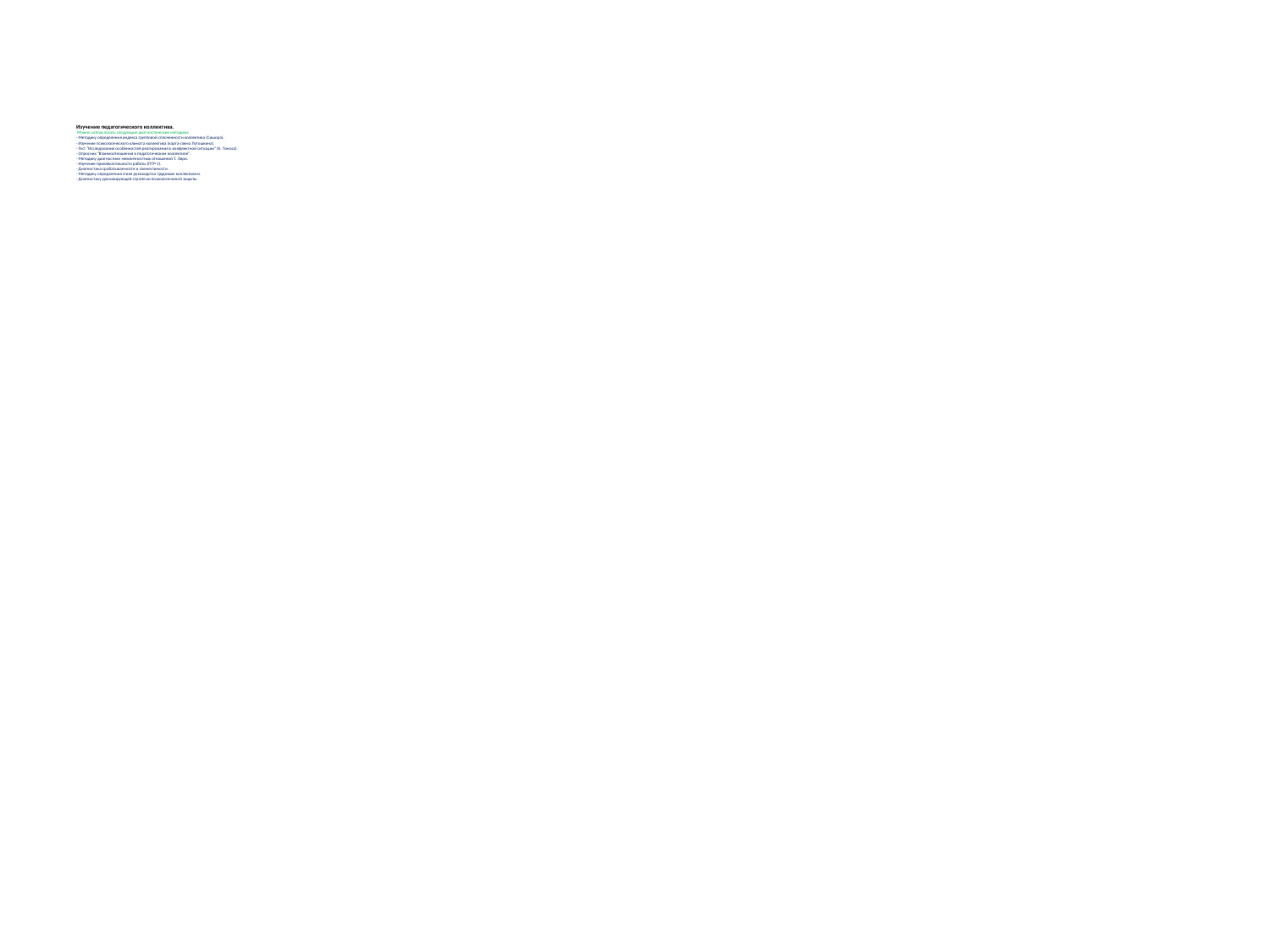

# Изучение педагогического коллектива.  Можно использовать следующие диагностические методики: - Методику определения индекса групповой сплоченности коллектива (Сишора). - Изучение психологического климата коллектива (карта-схема Лутошкина). - Тест “Исследование особенностей реагирования в конфликтной ситуации” (К. Томаса). - Опросник “Взаимоотношения в педагогическом коллективе”. - Методику диагностики межличностных отношений Т. Лири. - Изучение привлекательности работы (ПТР-1). - Диагностика срабатываемости и совместимости. - Методику определения стиля руководства трудовым коллективом. - Диагностику доминирующей стратегии психологической защиты.